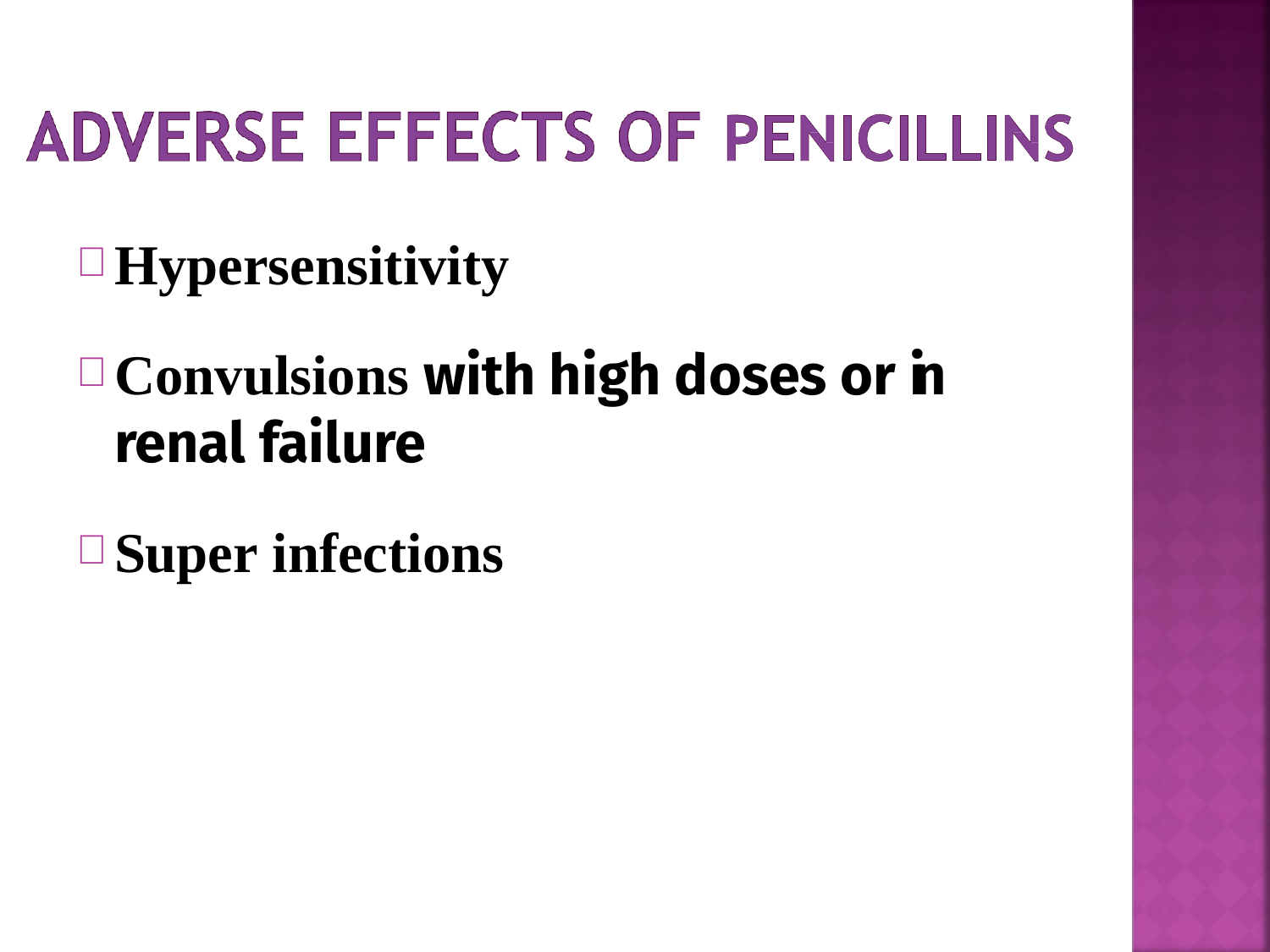

Hypersensitivity
Convulsions with high doses or in  renal failure
Super infections